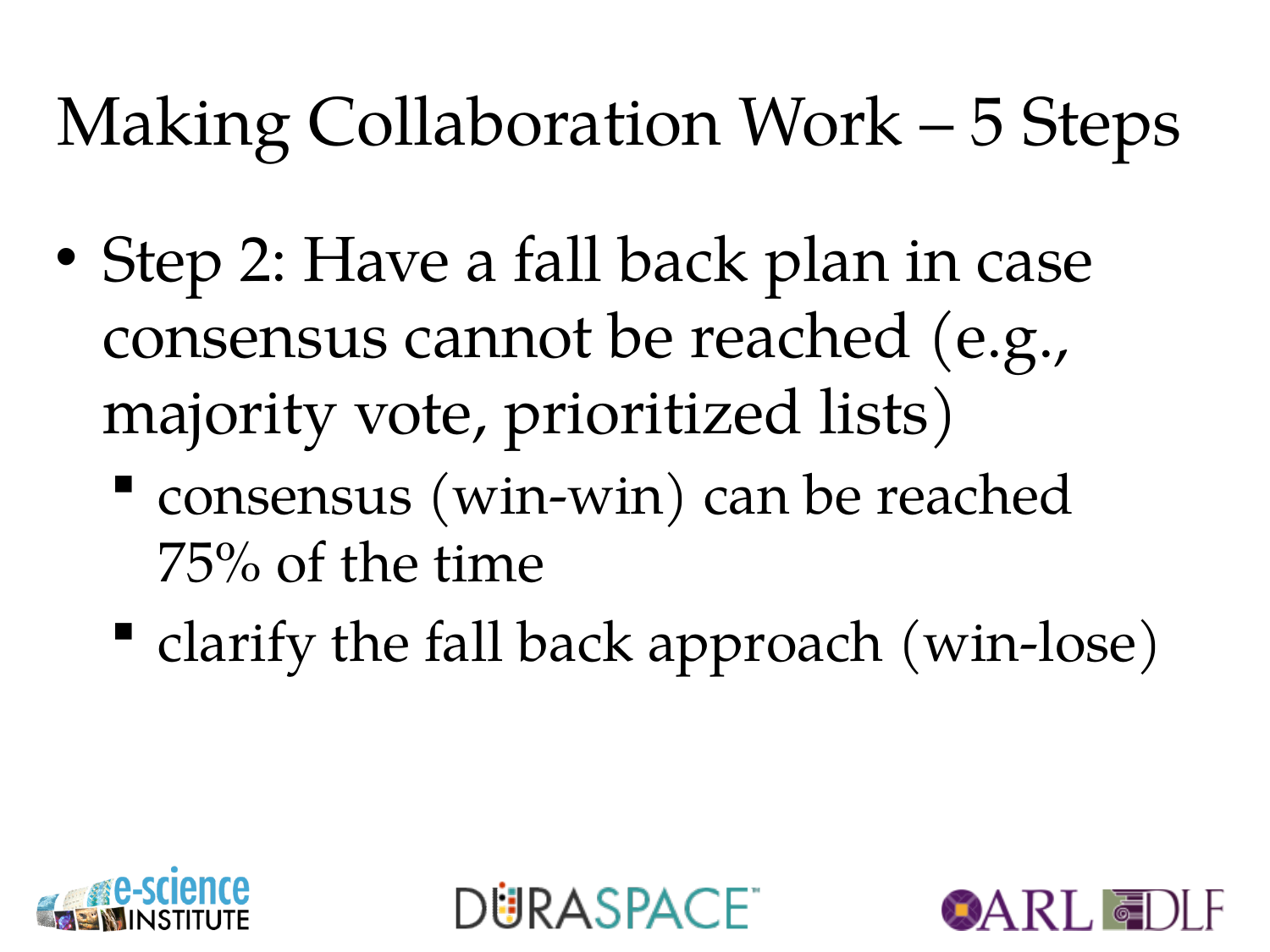

# Making Collaboration Work – 5 Steps
Step 2: Have a fall back plan in case consensus cannot be reached (e.g., majority vote, prioritized lists)
consensus (win-win) can be reached 75% of the time
clarify the fall back approach (win-lose)